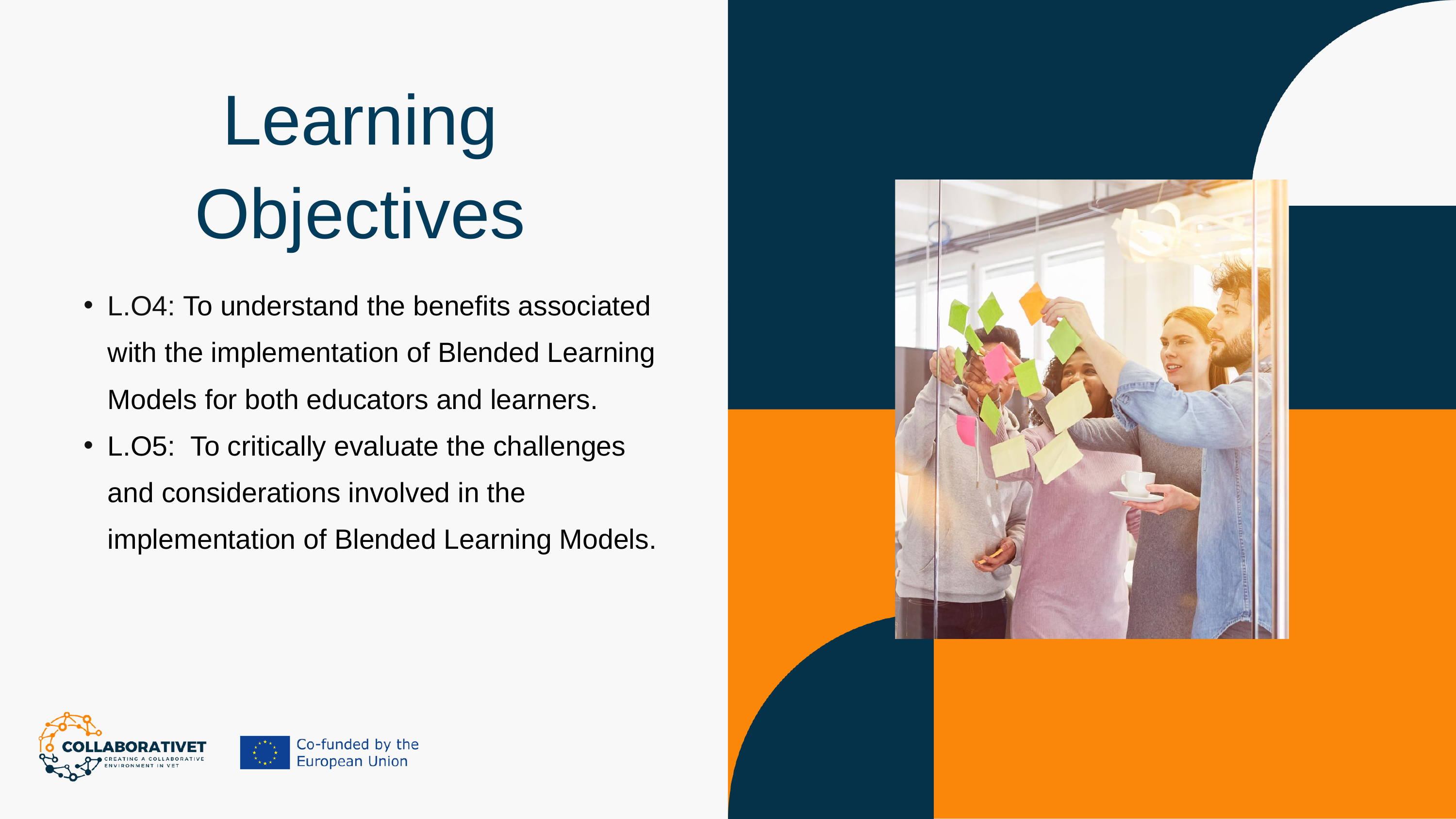

Learning Objectives

L.O4: To understand the benefits associated with the implementation of Blended Learning Models for both educators and learners.
L.O5:  To critically evaluate the challenges and considerations involved in the implementation of Blended Learning Models.